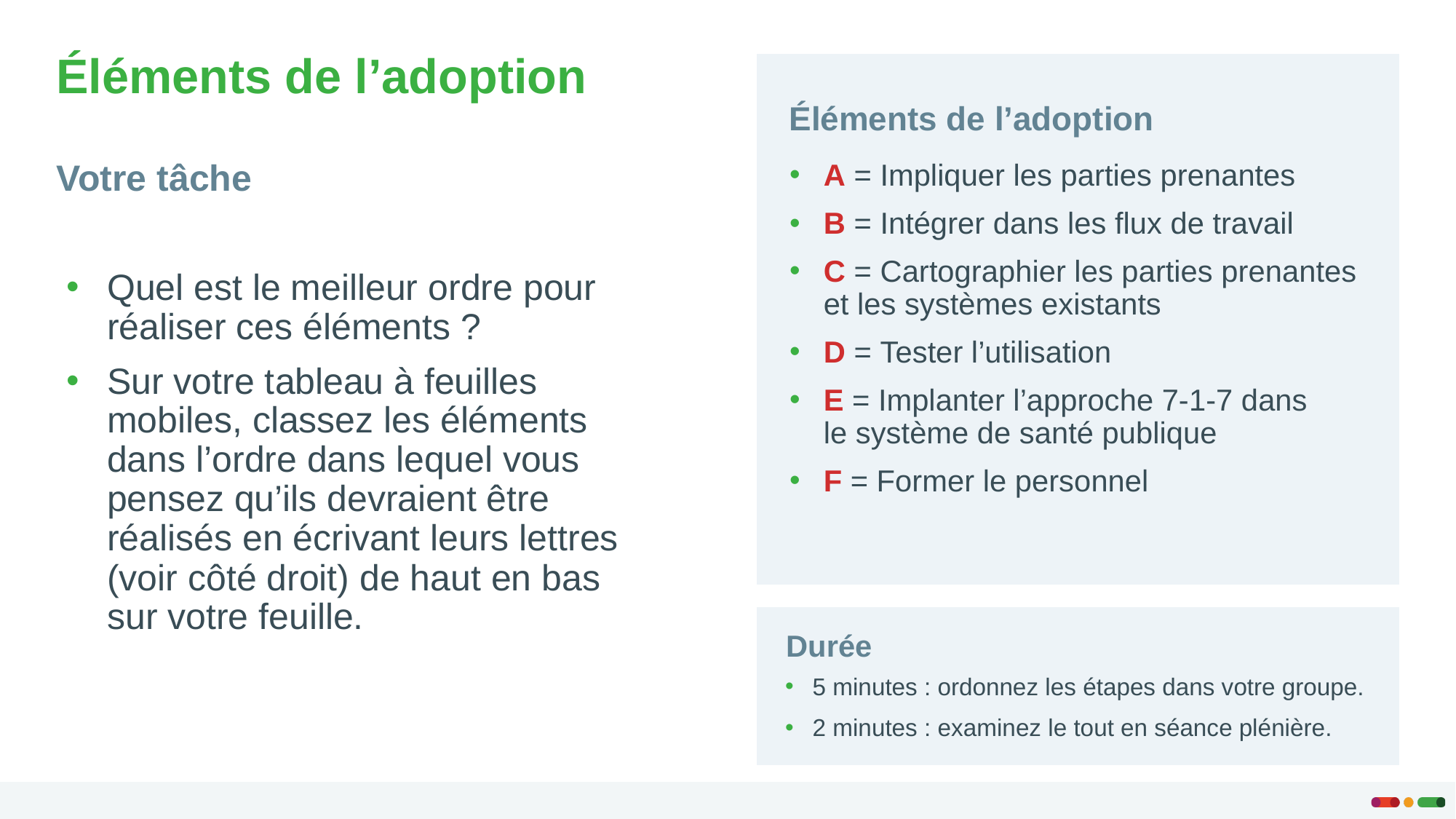

Éléments de l’adoption

Éléments de l’adoption
Votre tâche
A = Impliquer les parties prenantes
B = Intégrer dans les flux de travail
C = Cartographier les parties prenantes et les systèmes existants
D = Tester l’utilisation
E = Implanter l’approche 7-1-7 dans
le système de santé publique
F = Former le personnel

Quel est le meilleur ordre pour réaliser ces éléments ?
Sur votre tableau à feuilles mobiles, classez les éléments dans l’ordre dans lequel vous pensez qu’ils devraient être réalisés en écrivant leurs lettres (voir côté droit) de haut en bas sur votre feuille.

Durée
5 minutes : ordonnez les étapes dans votre groupe.
2 minutes : examinez le tout en séance plénière.